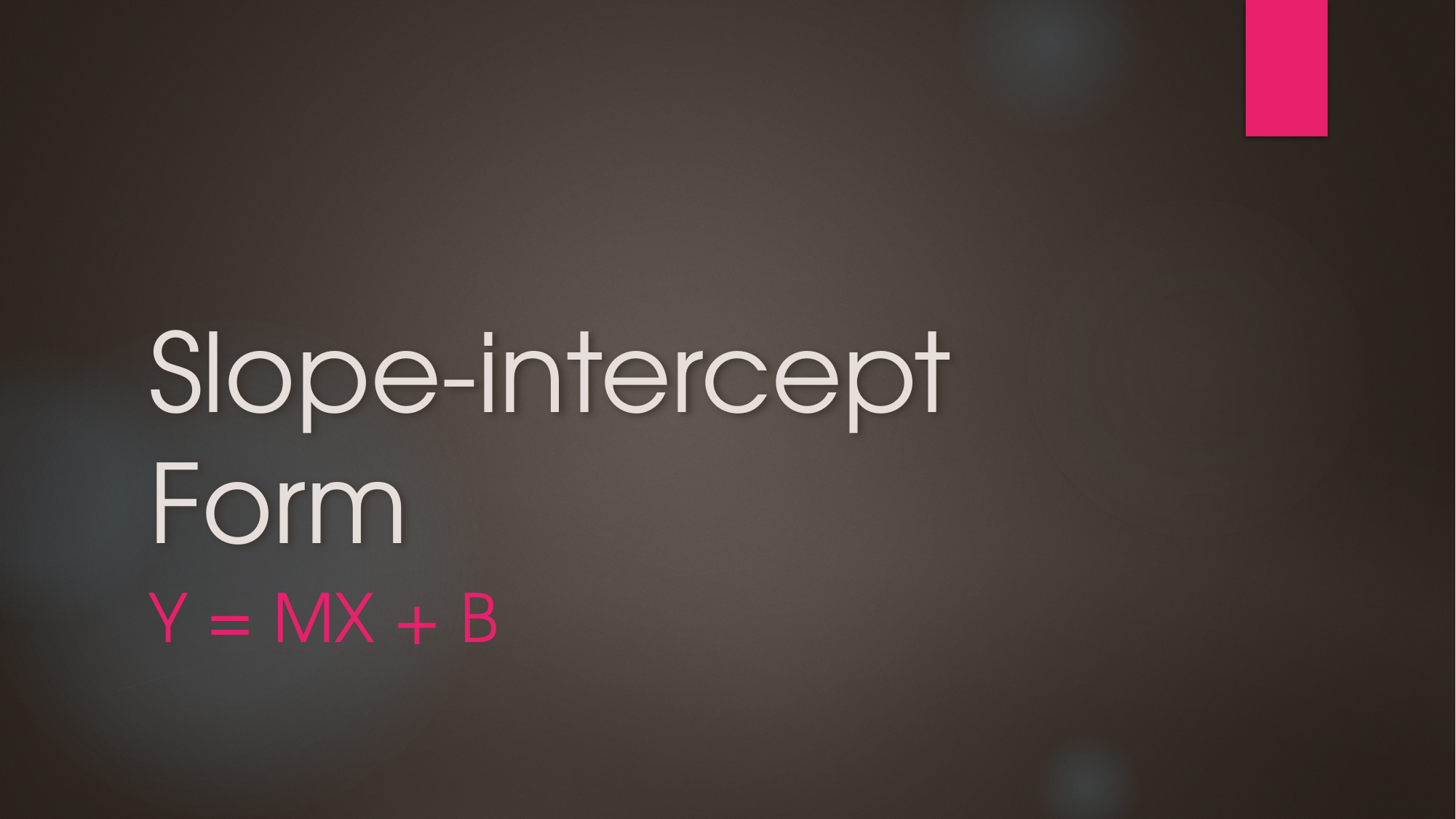

# Slope-intercept Form
y = mx + b